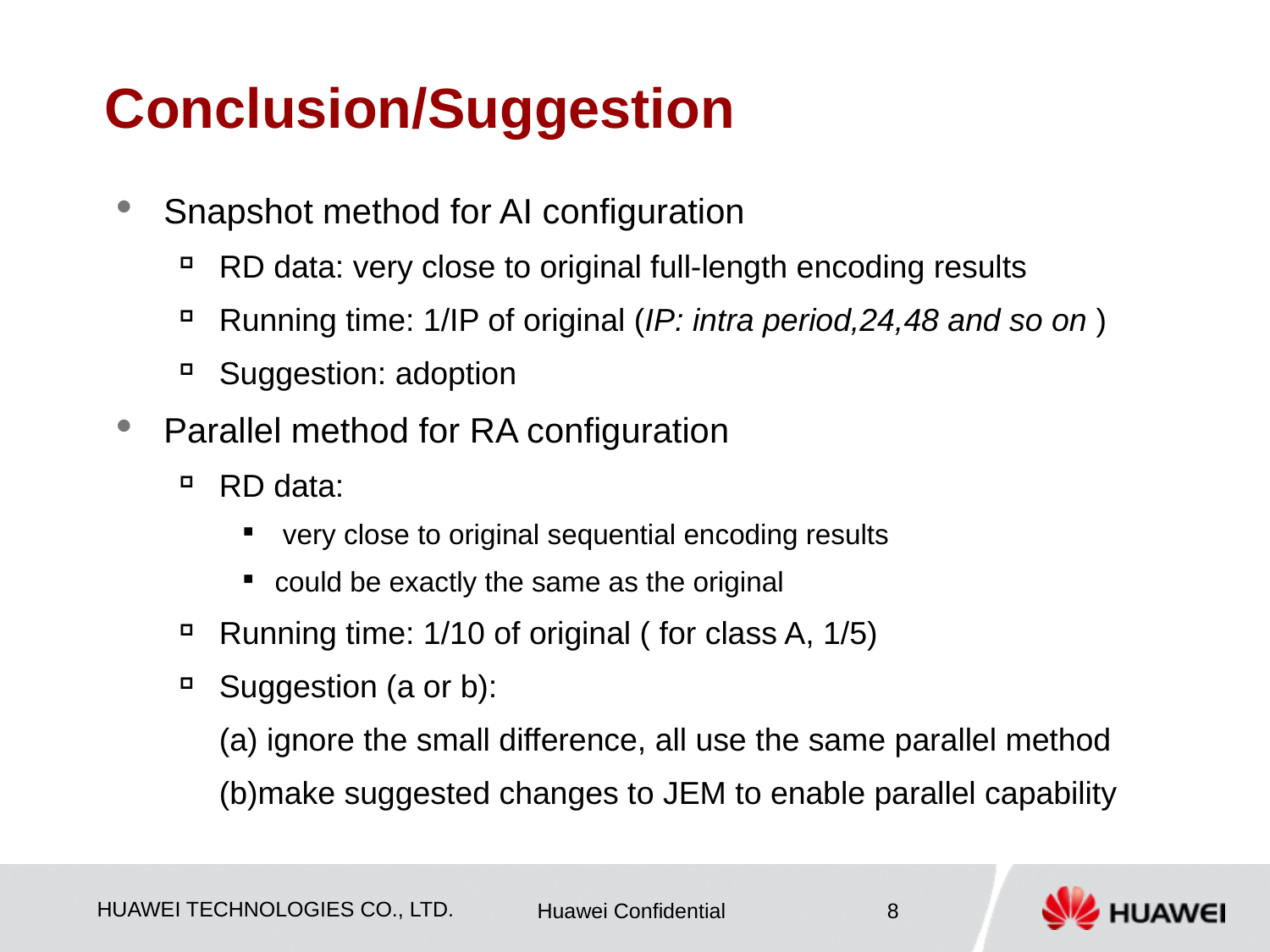

# Conclusion/Suggestion
Snapshot method for AI configuration
RD data: very close to original full-length encoding results
Running time: 1/IP of original (IP: intra period,24,48 and so on )
Suggestion: adoption
Parallel method for RA configuration
RD data:
 very close to original sequential encoding results
could be exactly the same as the original
Running time: 1/10 of original ( for class A, 1/5)
Suggestion (a or b):
	(a) ignore the small difference, all use the same parallel method (b)make suggested changes to JEM to enable parallel capability